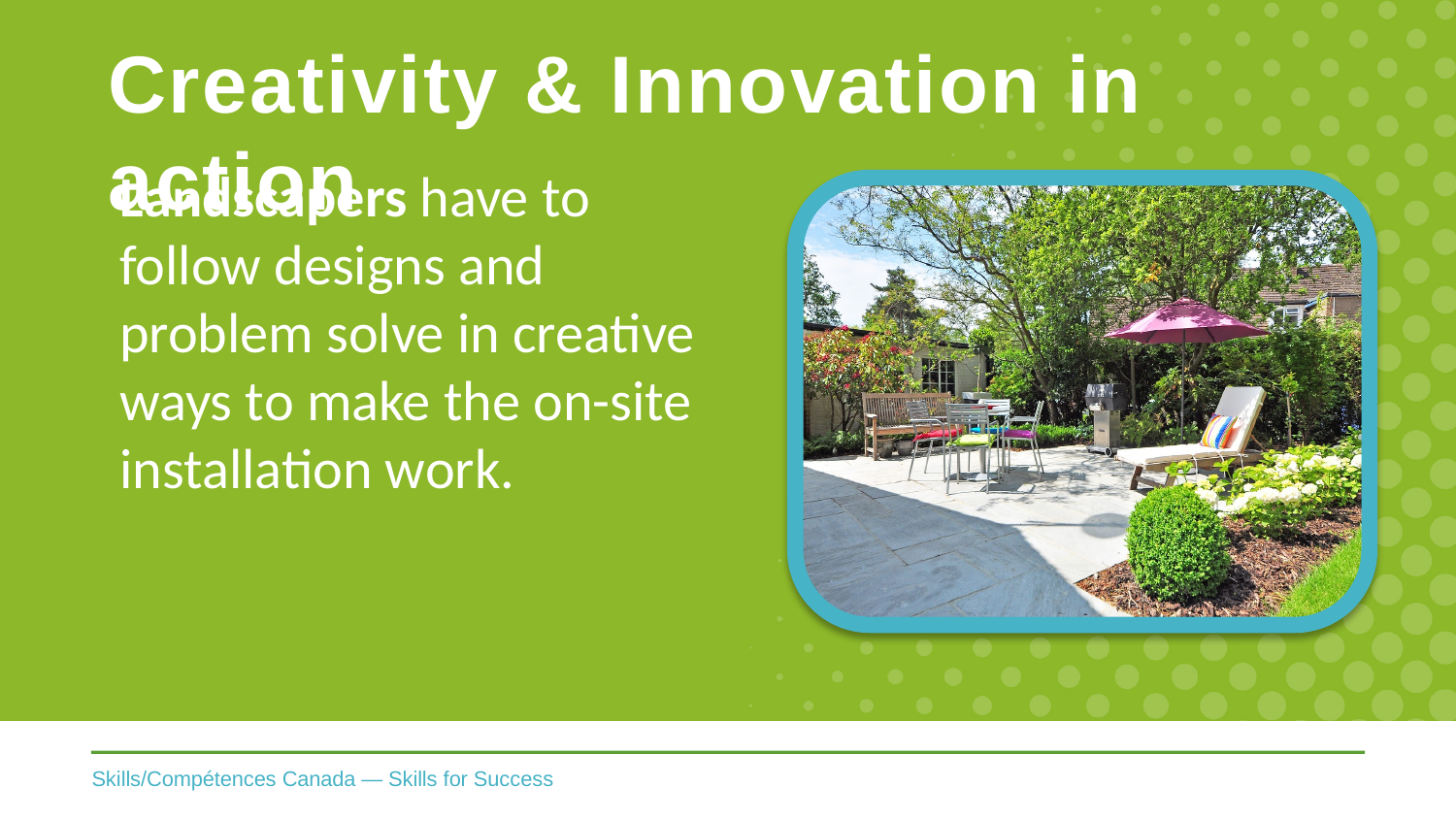

# Creativity & Innovation in action
Landscapers have to follow designs and problem solve in creative ways to make the on-site installation work.